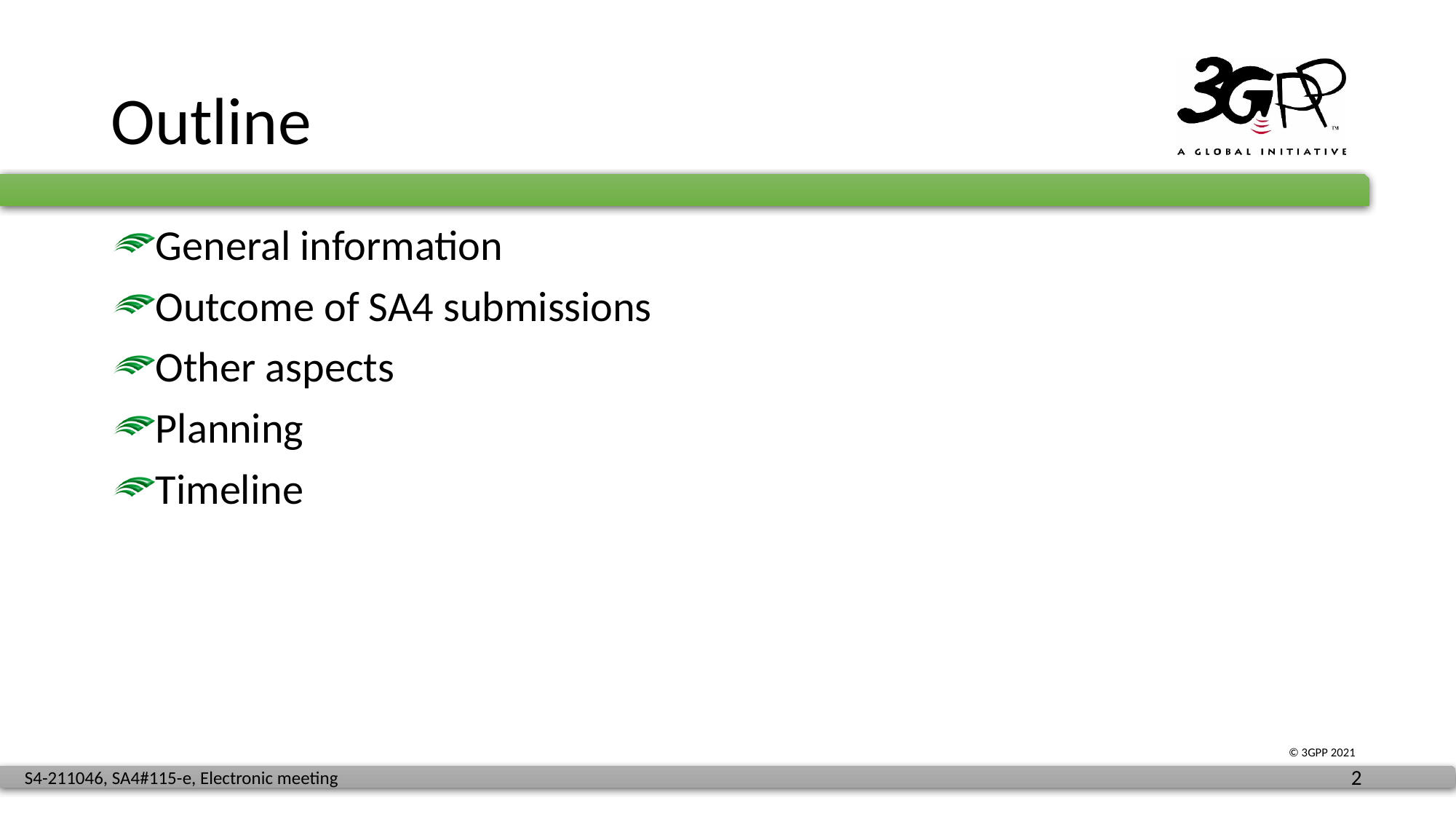

# Outline
General information
Outcome of SA4 submissions
Other aspects
Planning
Timeline